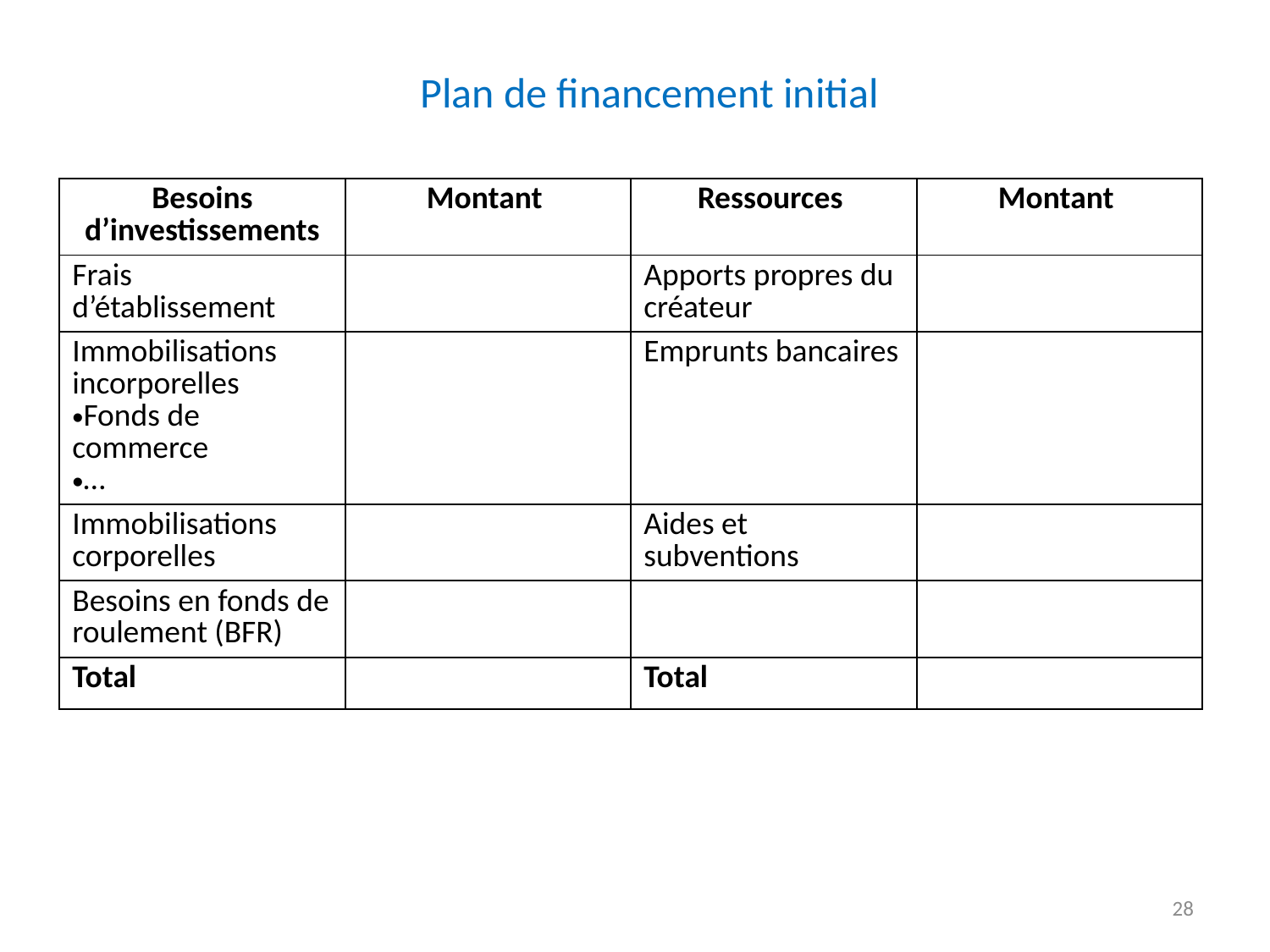

| Plan de financement initial |
| --- |
| Besoins d’investissements | Montant | Ressources | Montant |
| --- | --- | --- | --- |
| Frais d’établissement |  | Apports propres du créateur |  |
| Immobilisations incorporelles Fonds de commerce … |  | Emprunts bancaires |  |
| Immobilisations corporelles |  | Aides et subventions |  |
| Besoins en fonds de roulement (BFR) |  |  |  |
| Total |  | Total |  |
28